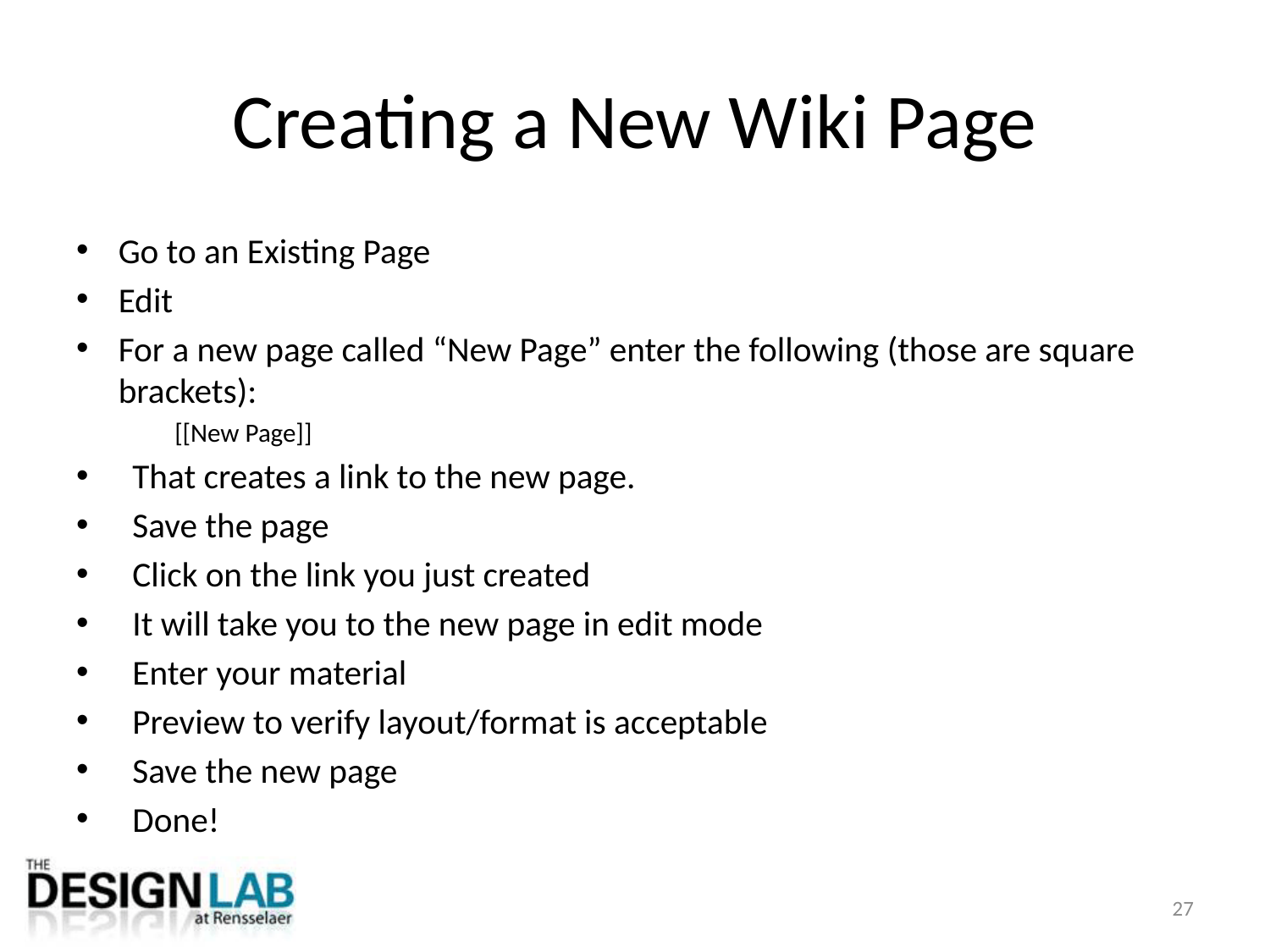

# Creating a New Wiki Page
Go to an Existing Page
Edit
For a new page called “New Page” enter the following (those are square brackets):
[[New Page]]
That creates a link to the new page.
Save the page
Click on the link you just created
It will take you to the new page in edit mode
Enter your material
Preview to verify layout/format is acceptable
Save the new page
Done!
27